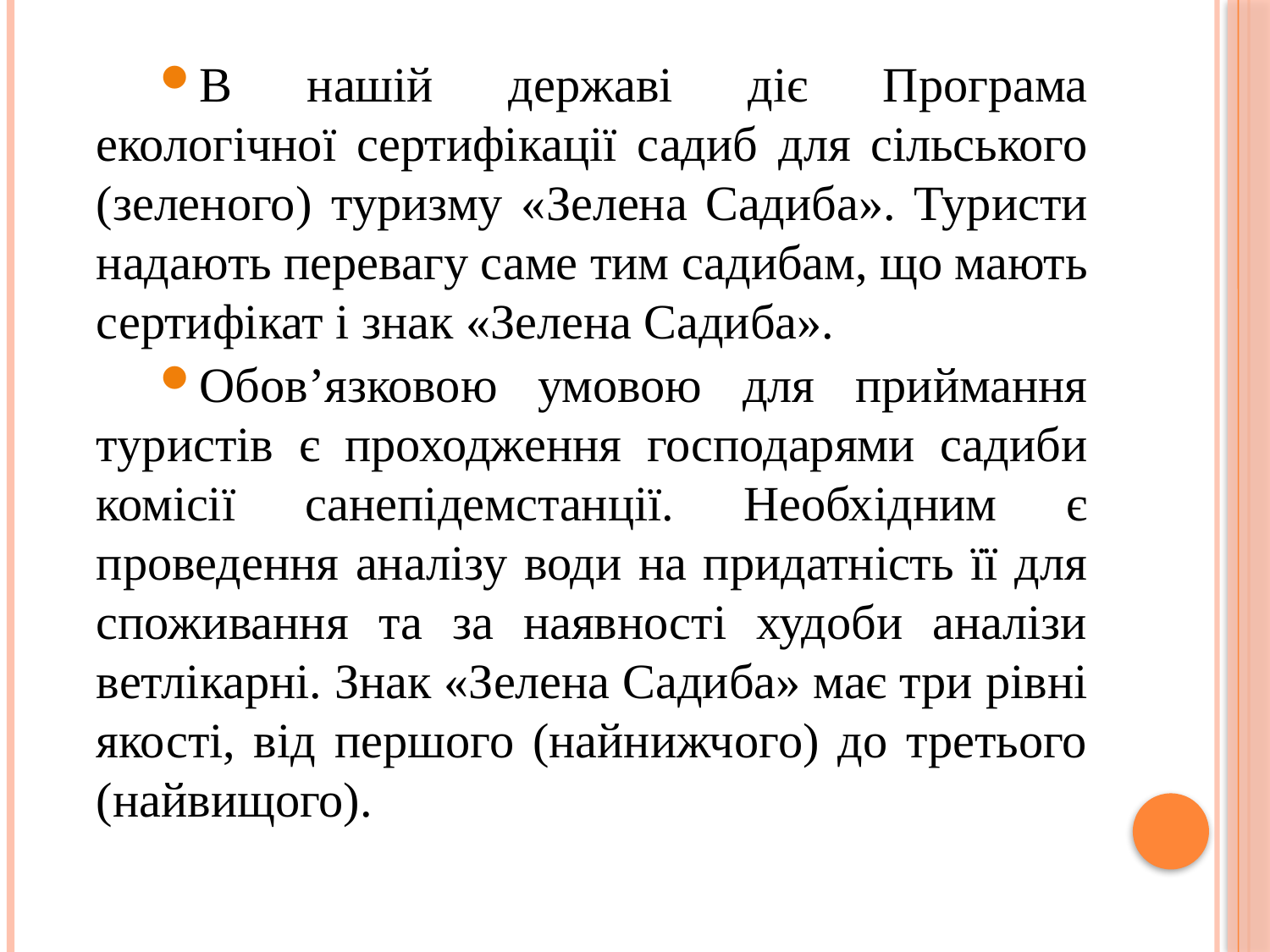

В нашій державі діє Програма екологічної сертифікації садиб для сільського (зеленого) туризму «Зелена Садиба». Туристи надають перевагу саме тим садибам, що мають сертифікат і знак «Зелена Садиба».
Обов’язковою умовою для приймання туристів є проходження господарями садиби комісії санепідемстанції. Необхідним є проведення аналізу води на придатність її для споживання та за наявності худоби аналізи ветлікарні. Знак «Зелена Садиба» має три рівні якості, від першого (найнижчого) до третього (найвищого).